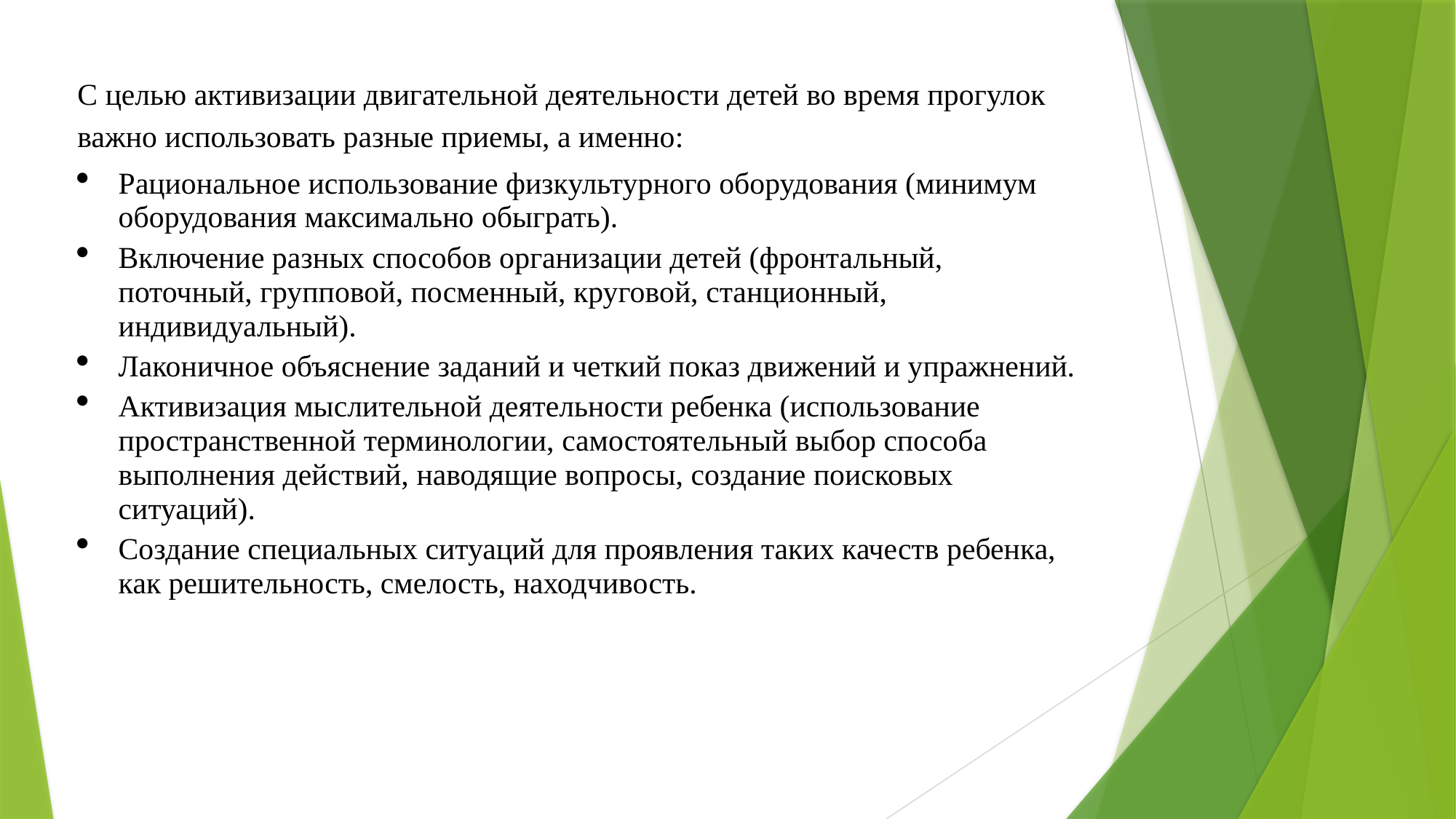

С целью активизации двигательной деятельности детей во время прогулок важно использовать разные приемы, а именно:
Рациональное использование физкультурного оборудования (минимум оборудования максимально обыграть).
Включение разных способов организации детей (фронтальный, поточный, групповой, посменный, круговой, станционный, индивидуальный).
Лаконичное объяснение заданий и четкий показ движений и упражнений.
Активизация мыслительной деятельности ребенка (использование пространственной терминологии, самостоятельный выбор способа выполнения действий, наводящие вопросы, создание поисковых ситуаций).
Создание специальных ситуаций для проявления таких качеств ребенка, как решительность, смелость, находчивость.